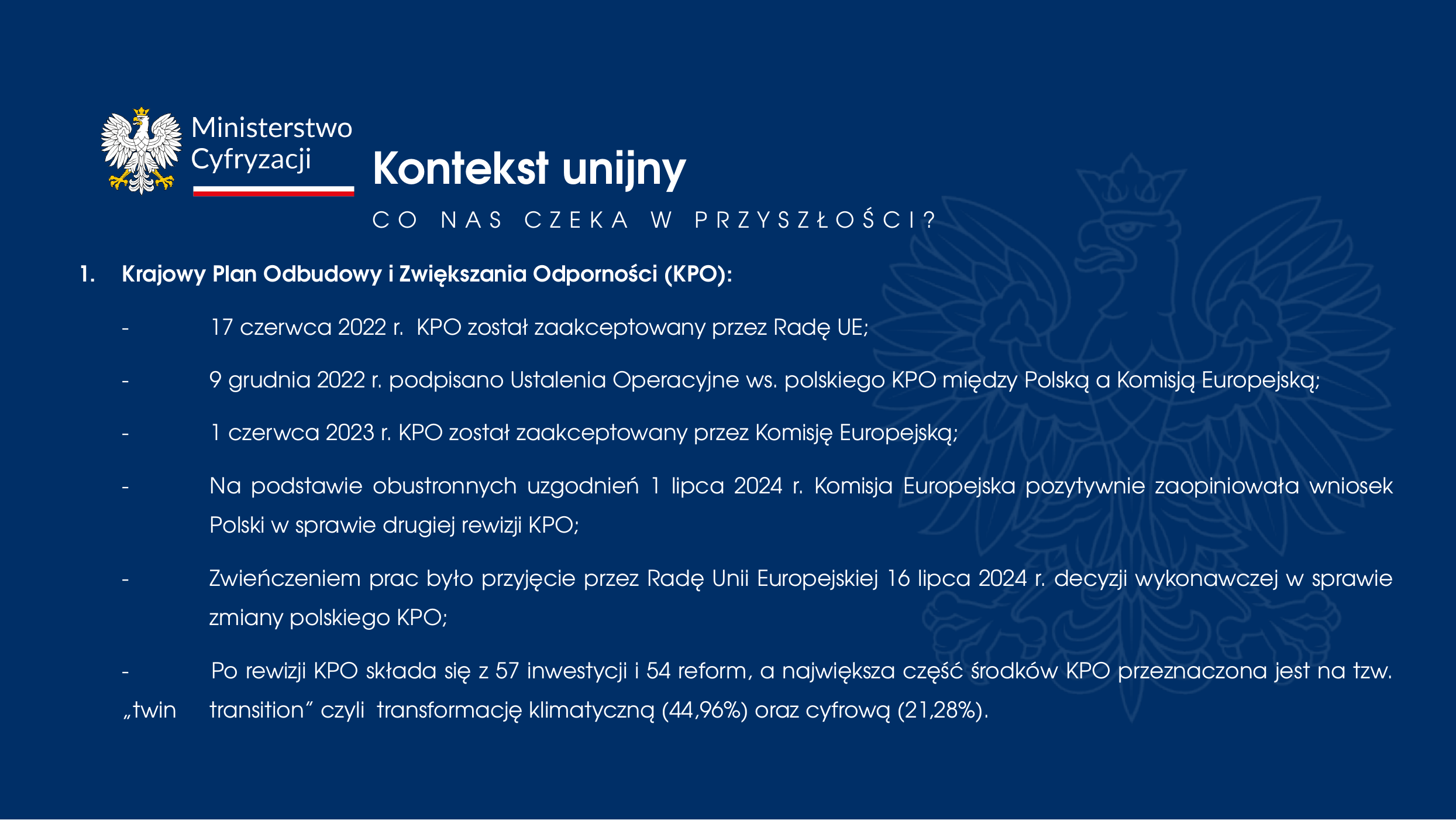

Krajowy Plan Odbudowy i Zwiększania Odporności (KPO):
-	17 czerwca 2022 r.  KPO został zaakceptowany przez Radę UE;
-	9 grudnia 2022 r. podpisano Ustalenia Operacyjne ws. polskiego KPO między Polską a Komisją Europejską;
-	1 czerwca 2023 r. KPO został zaakceptowany przez Komisję Europejską;
-	Na podstawie obustronnych uzgodnień 1 lipca 2024 r. Komisja Europejska pozytywnie zaopiniowała wniosek 	Polski w sprawie drugiej rewizji KPO;
-	Zwieńczeniem prac było przyjęcie przez Radę Unii Europejskiej 16 lipca 2024 r. decyzji wykonawczej w sprawie 	zmiany polskiego KPO;
- 	Po rewizji KPO składa się z 57 inwestycji i 54 reform, a największa część środków KPO przeznaczona jest na tzw. „twin 	transition” czyli  transformację klimatyczną (44,96%) oraz cyfrową (21,28%).

# Kontekst unijny CO NAS CZEKA W PRZYSZŁOŚCI?